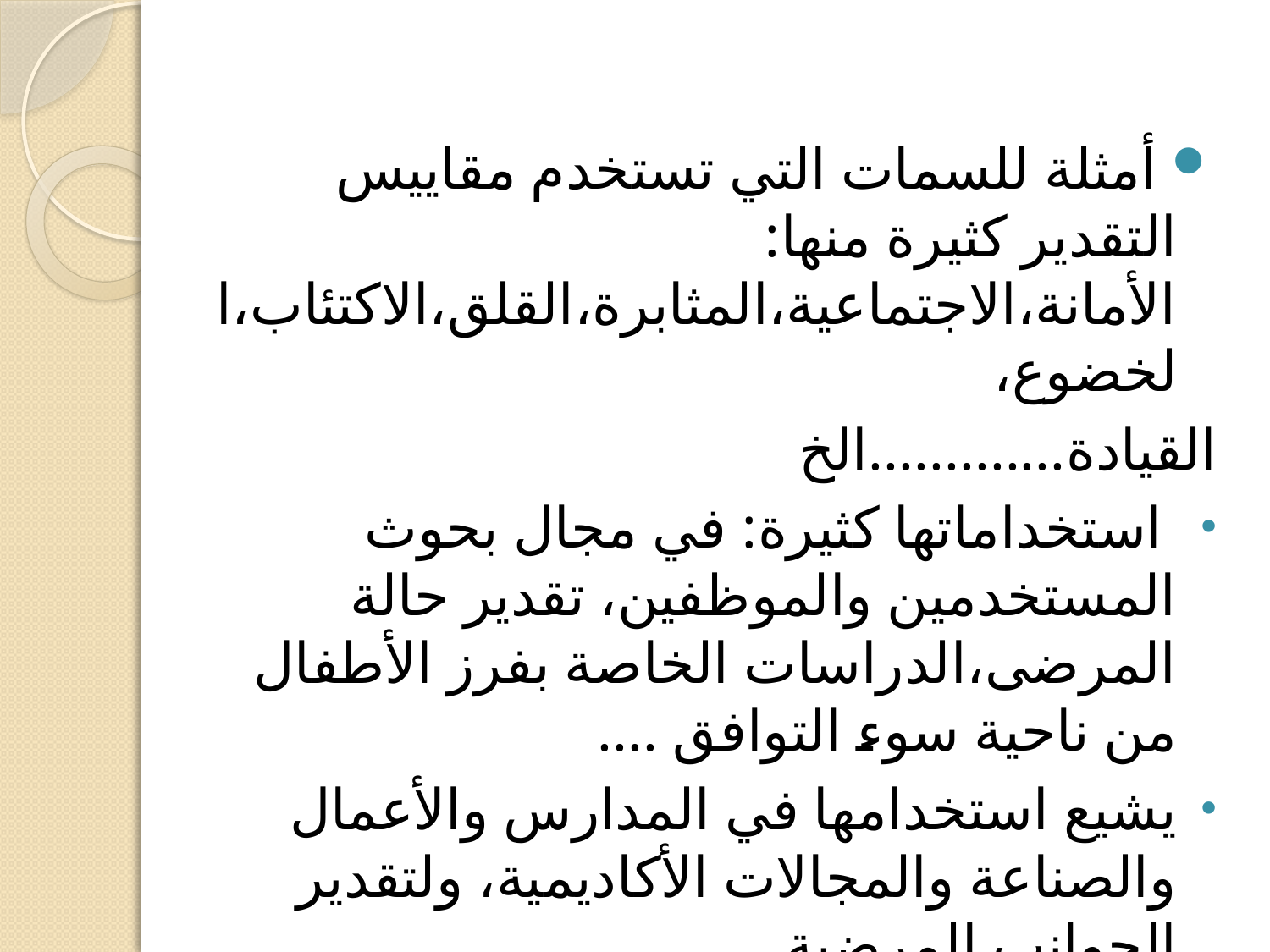

أمثلة للسمات التي تستخدم مقاييس التقدير كثيرة منها: الأمانة،الاجتماعية،المثابرة،القلق،الاكتئاب،الخضوع،
القيادة.............الخ
 استخداماتها كثيرة: في مجال بحوث المستخدمين والموظفين، تقدير حالة المرضى،الدراسات الخاصة بفرز الأطفال من ناحية سوء التوافق ....
يشيع استخدامها في المدارس والأعمال والصناعة والمجالات الأكاديمية، ولتقدير الجوانب المرضية
تعتمد على الملاحظة التي يقوم بها الشخص.